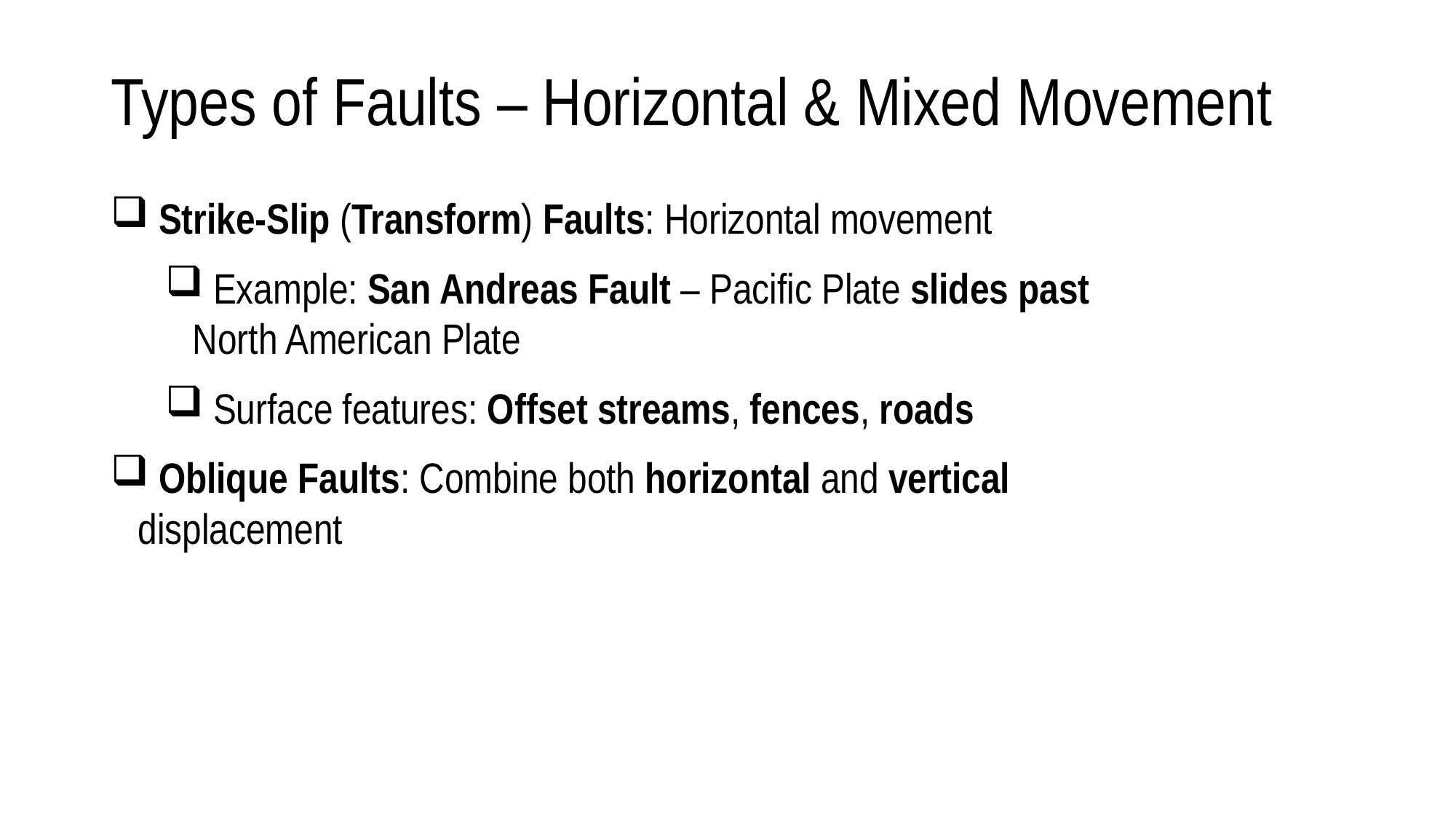

# Types of Faults – Horizontal & Mixed Movement
 Strike-Slip (Transform) Faults: Horizontal movement
 Example: San Andreas Fault – Pacific Plate slides past North American Plate
 Surface features: Offset streams, fences, roads
 Oblique Faults: Combine both horizontal and vertical displacement